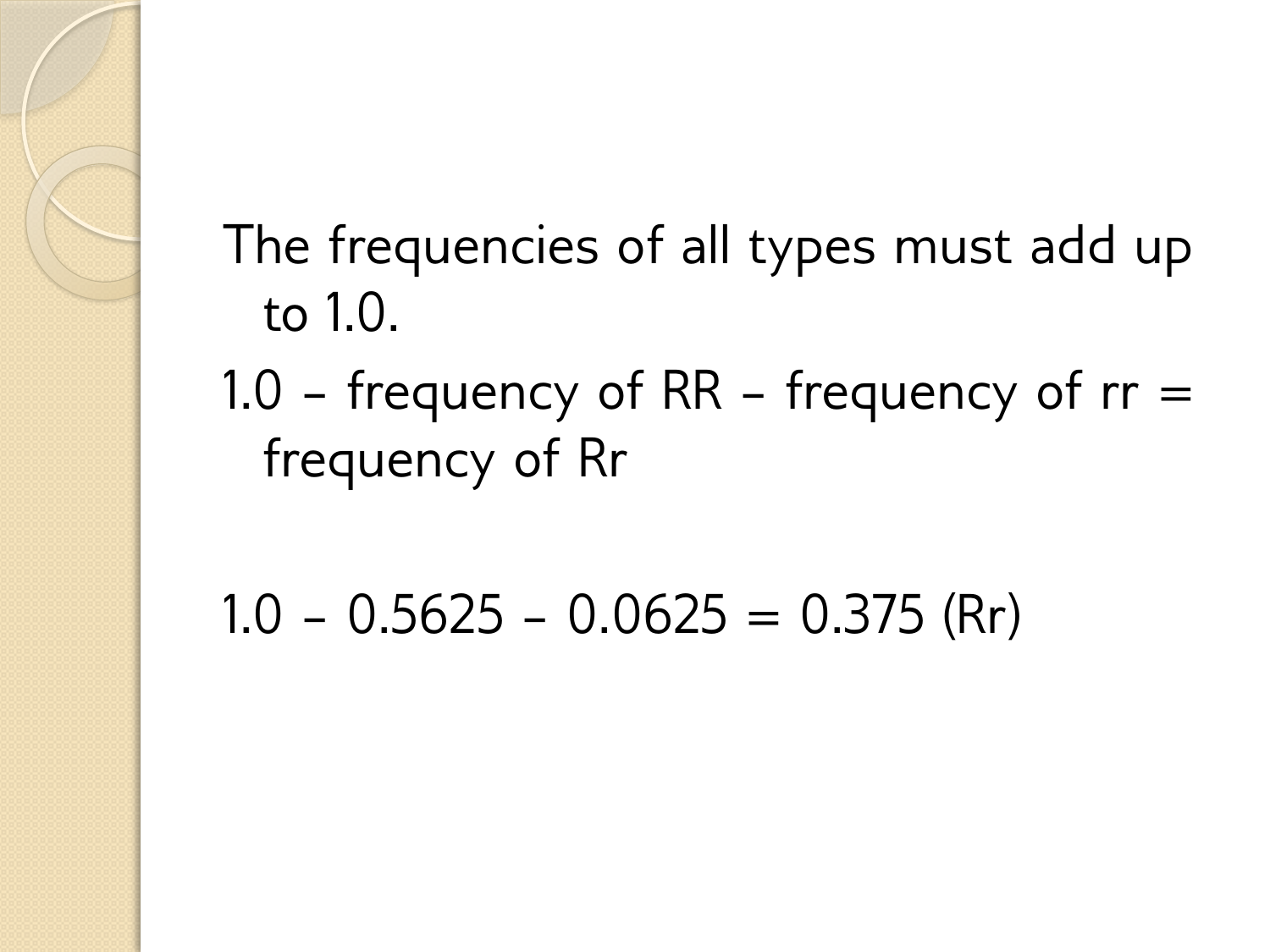

#
The frequencies of all types must add up to 1.0.
1.0 – frequency of RR – frequency of rr = frequency of Rr

1.0 – 0.5625 – 0.0625 = 0.375 (Rr)